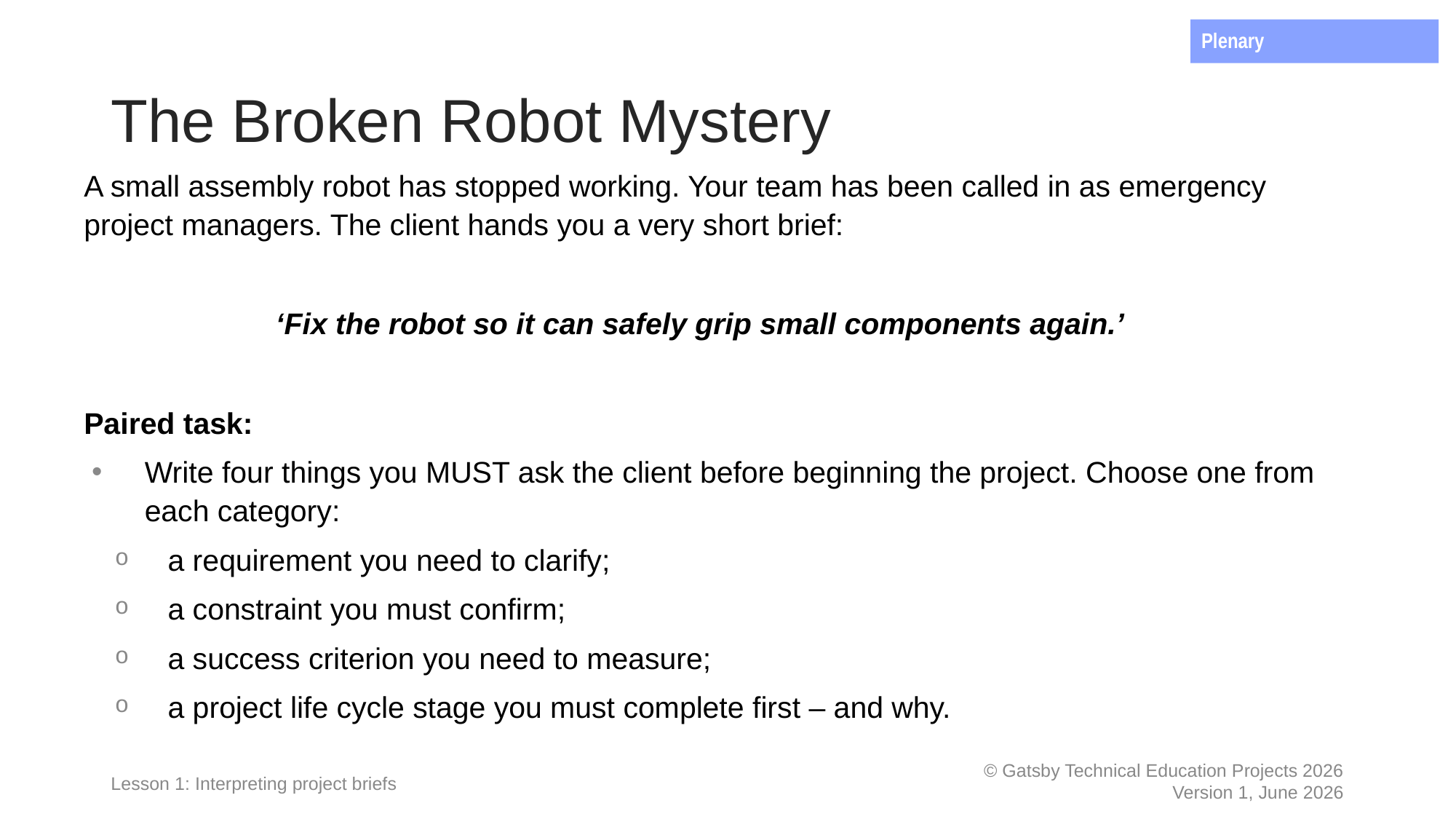

Plenary
# The Broken Robot Mystery
A small assembly robot has stopped working. Your team has been called in as emergency project managers. The client hands you a very short brief:
‘Fix the robot so it can safely grip small components again.’
Paired task:
Write four things you MUST ask the client before beginning the project. Choose one from each category:
a requirement you need to clarify;
a constraint you must confirm;
a success criterion you need to measure;
a project life cycle stage you must complete first – and why.

Lesson 1: Interpreting project briefs